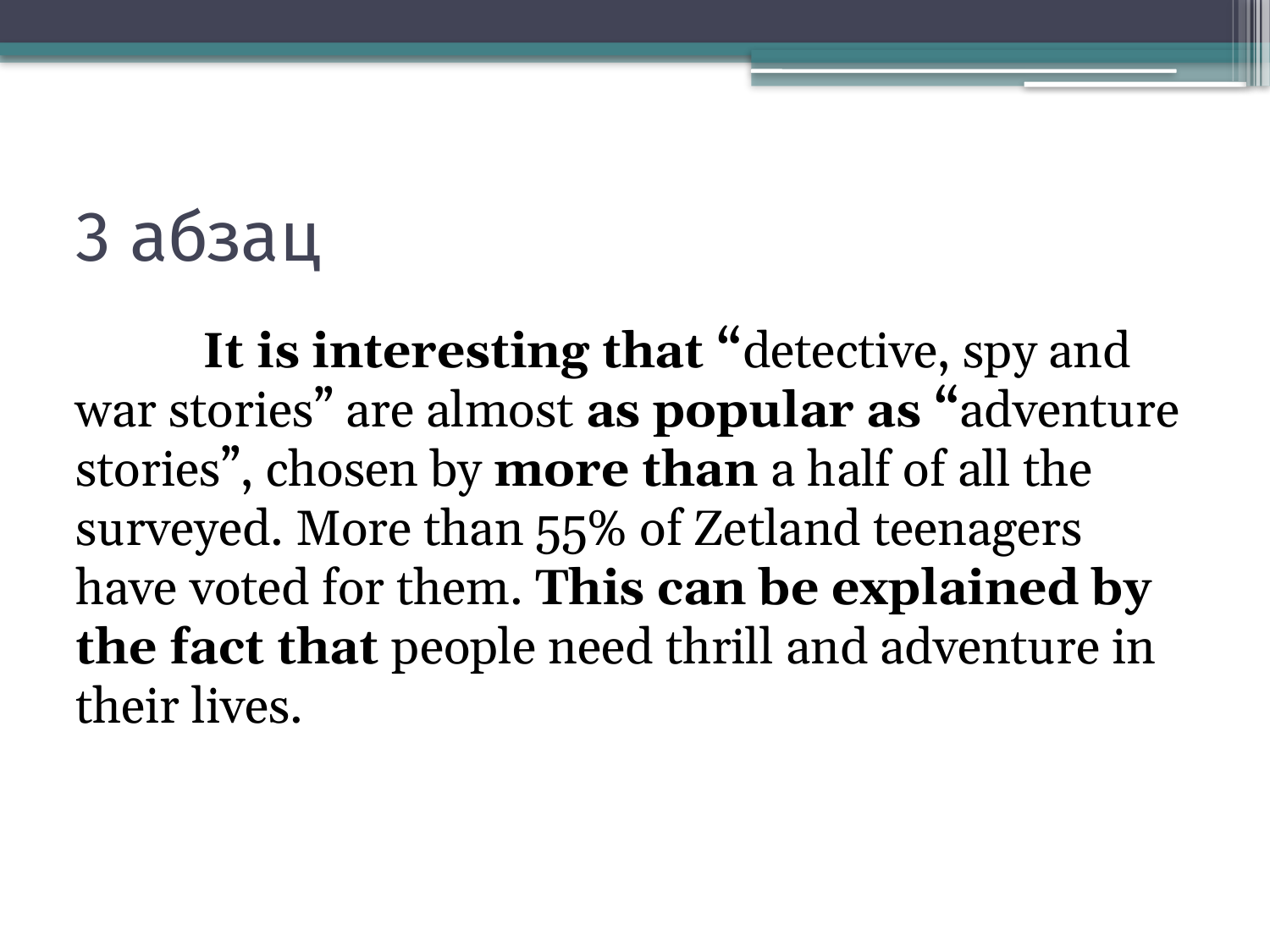

# 3 абзац
	It is interesting that “detective, spy and war stories” are almost as popular as “adventure stories”, chosen by more than a half of all the surveyed. More than 55% of Zetland teenagers have voted for them. This can be explained by the fact that people need thrill and adventure in their lives.